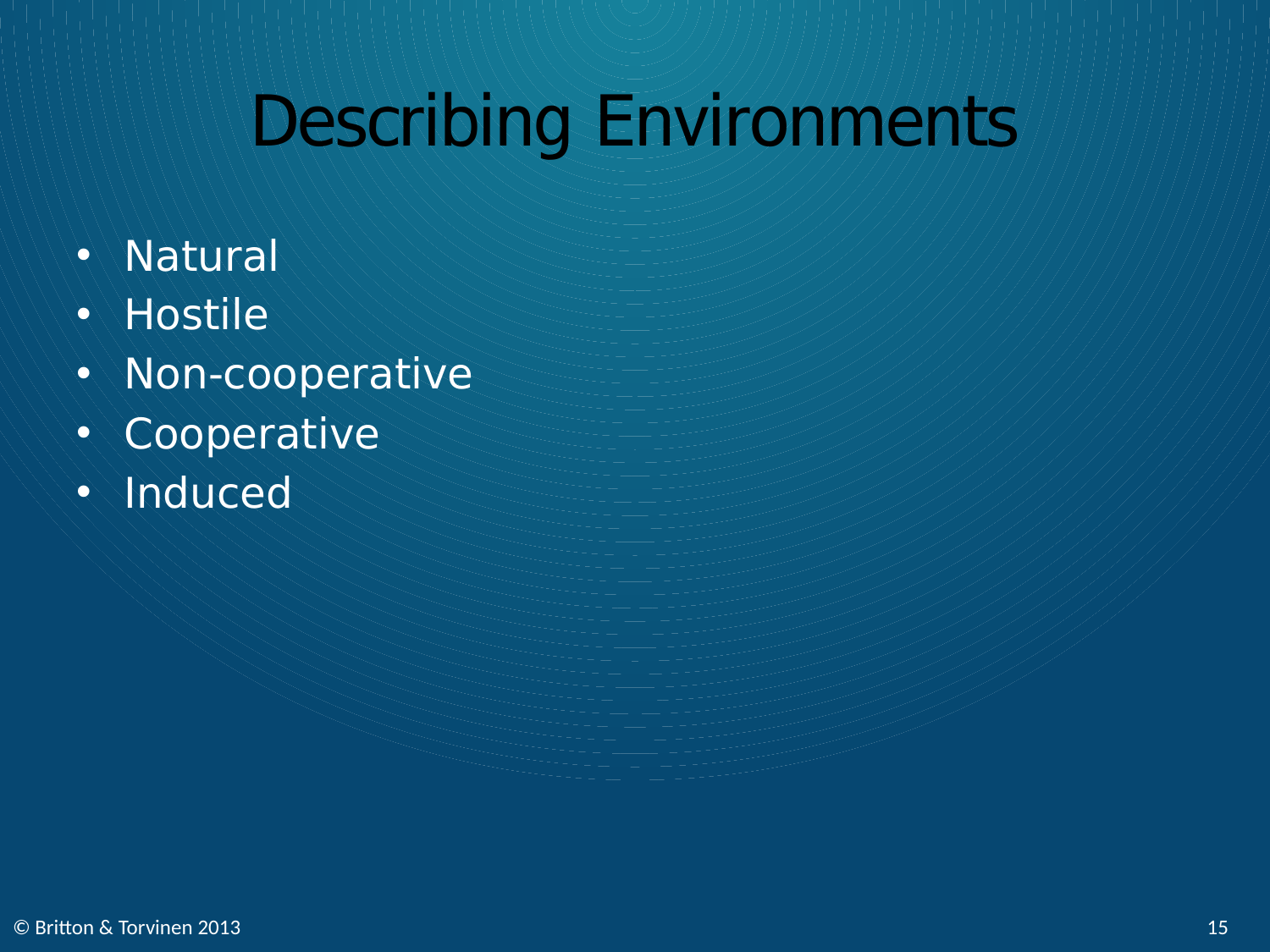

# Describing Environments
Natural
Hostile
Non-cooperative
Cooperative
Induced
© Britton & Torvinen 2013
15